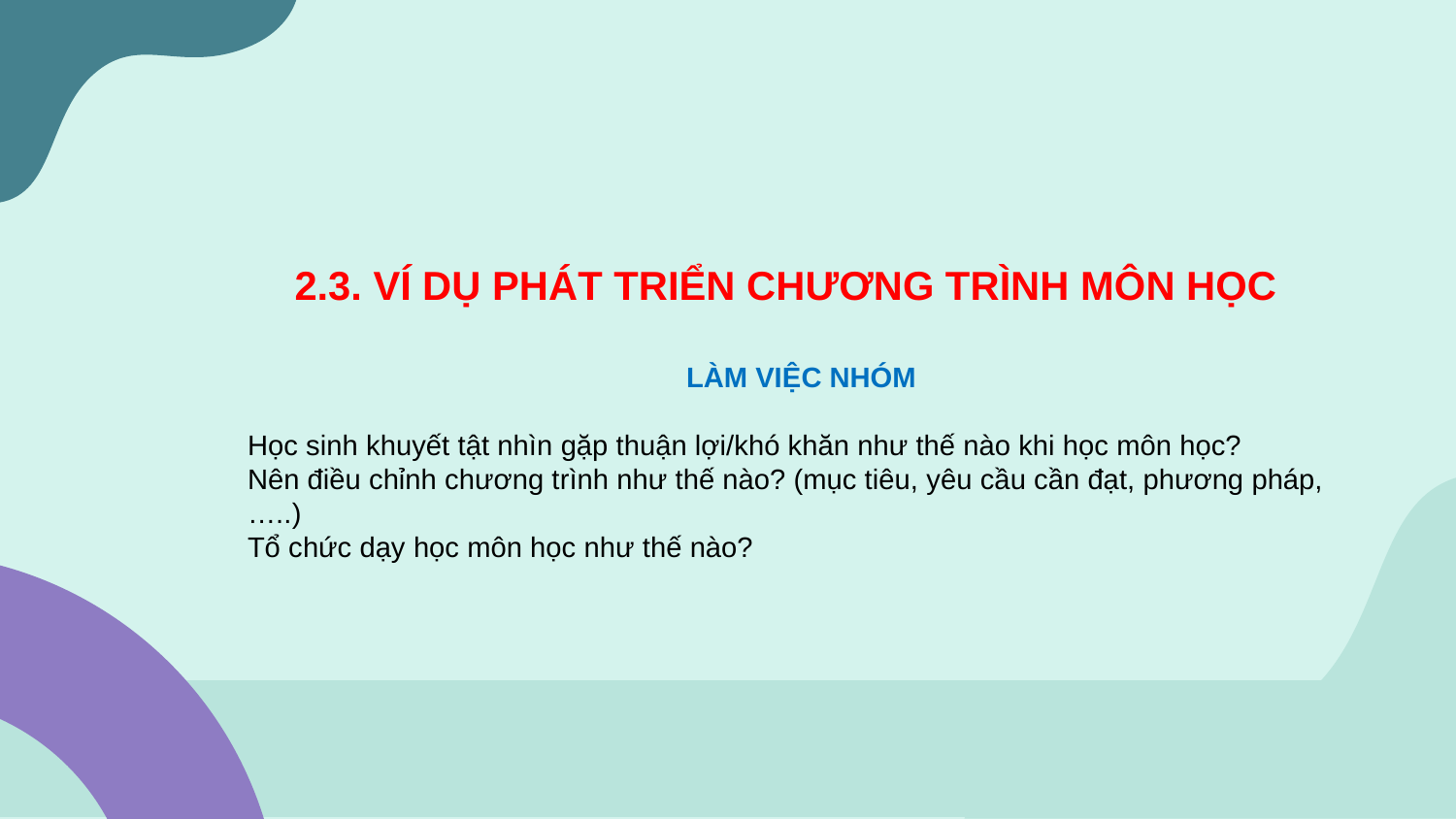

2.3. VÍ DỤ PHÁT TRIỂN CHƯƠNG TRÌNH MÔN HỌC
LÀM VIỆC NHÓM

Học sinh khuyết tật nhìn gặp thuận lợi/khó khăn như thế nào khi học môn học?
Nên điều chỉnh chương trình như thế nào? (mục tiêu, yêu cầu cần đạt, phương pháp,…..)
Tổ chức dạy học môn học như thế nào?